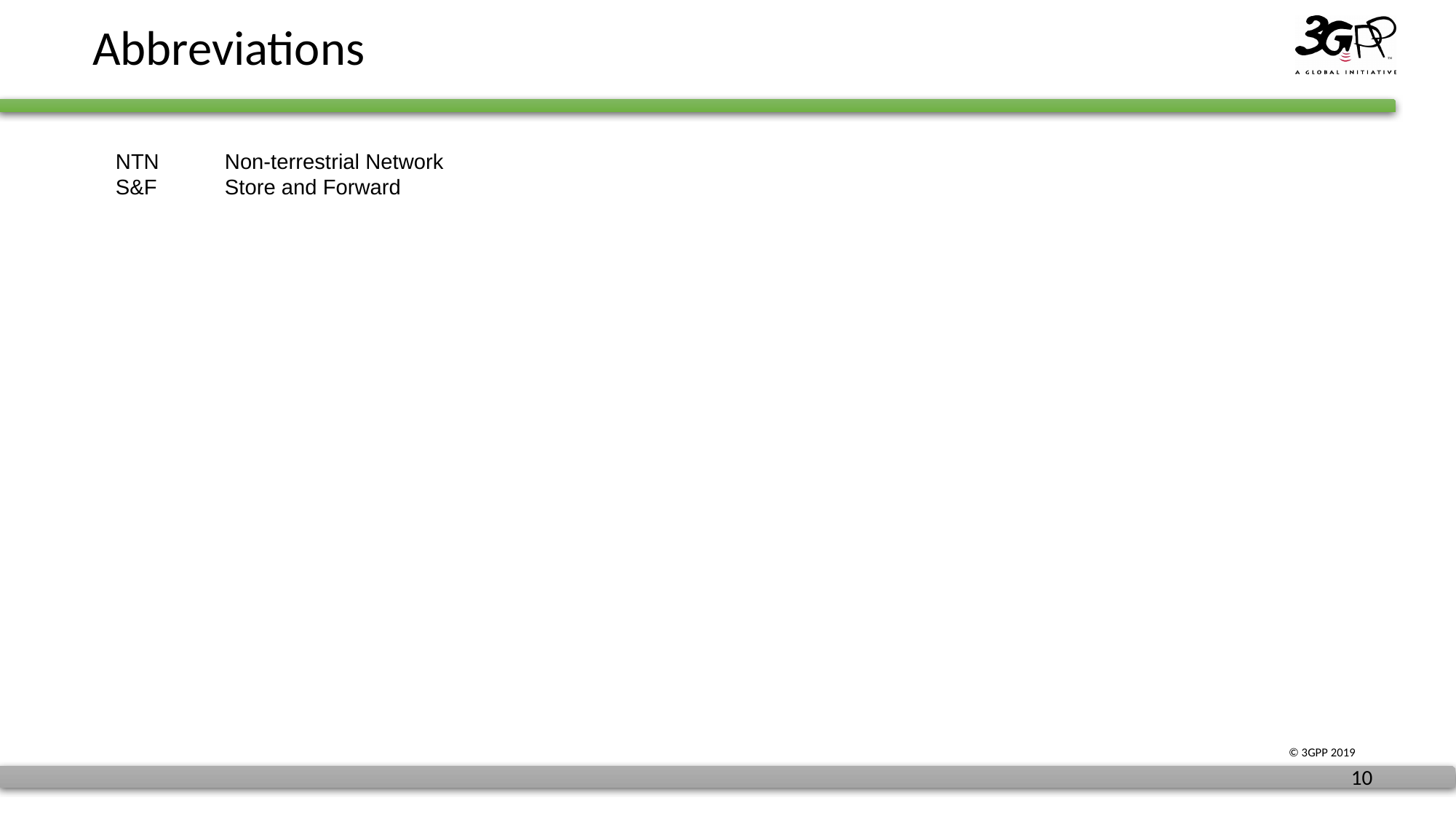

# Abbreviations
NTN	Non-terrestrial Network
S&F	Store and Forward